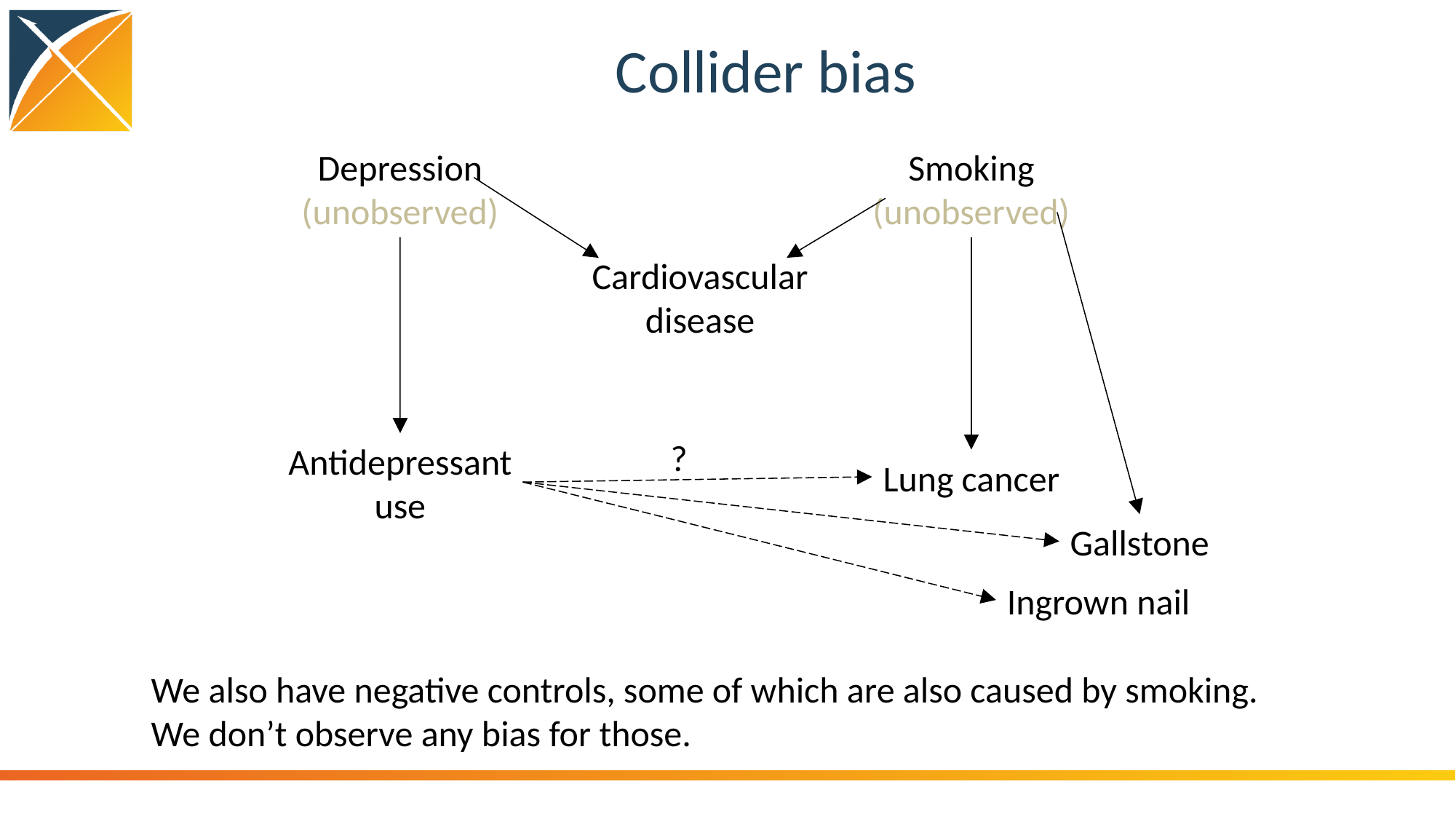

# Collider bias
Depression
(unobserved)
Smoking
(unobserved)
Cardiovascular
disease
?
Antidepressant
use
Lung cancer
Gallstone
Ingrown nail
We also have negative controls, some of which are also caused by smoking. We don’t observe any bias for those.